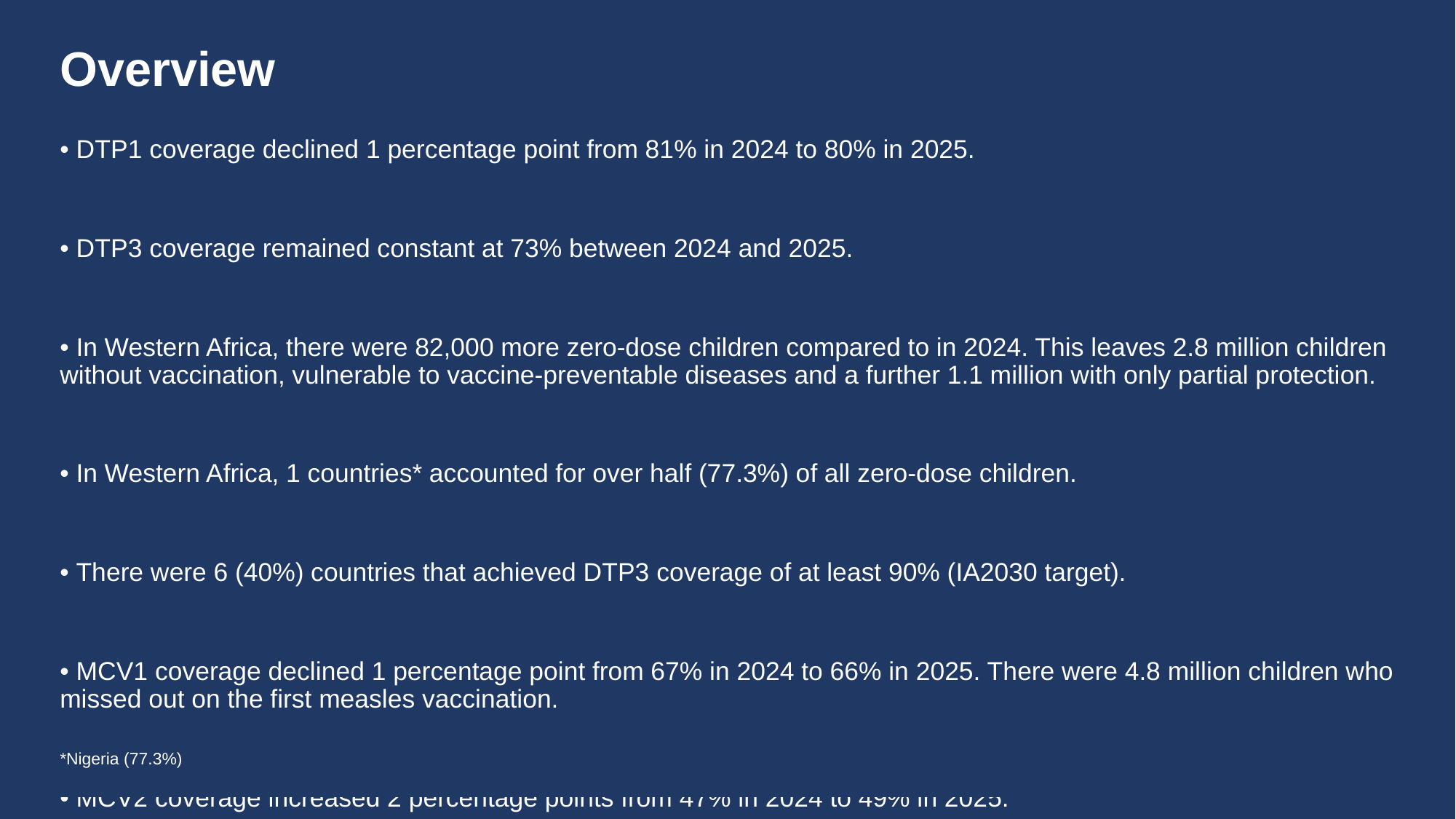

# Overview
• DTP1 coverage declined 1 percentage point from 81% in 2024 to 80% in 2025.

• DTP3 coverage remained constant at 73% between 2024 and 2025.

• In Western Africa, there were 82,000 more zero-dose children compared to in 2024. This leaves 2.8 million children without vaccination, vulnerable to vaccine-preventable diseases and a further 1.1 million with only partial protection.

• In Western Africa, 1 countries* accounted for over half (77.3%) of all zero-dose children.

• There were 6 (40%) countries that achieved DTP3 coverage of at least 90% (IA2030 target).

• MCV1 coverage declined 1 percentage point from 67% in 2024 to 66% in 2025. There were 4.8 million children who missed out on the first measles vaccination.

• MCV2 coverage increased 2 percentage points from 47% in 2024 to 49% in 2025.

• Last dose coverage of HPV vaccination (HPVc) among girls increased from 47% to 60% in 2025.
*Nigeria (77.3%)